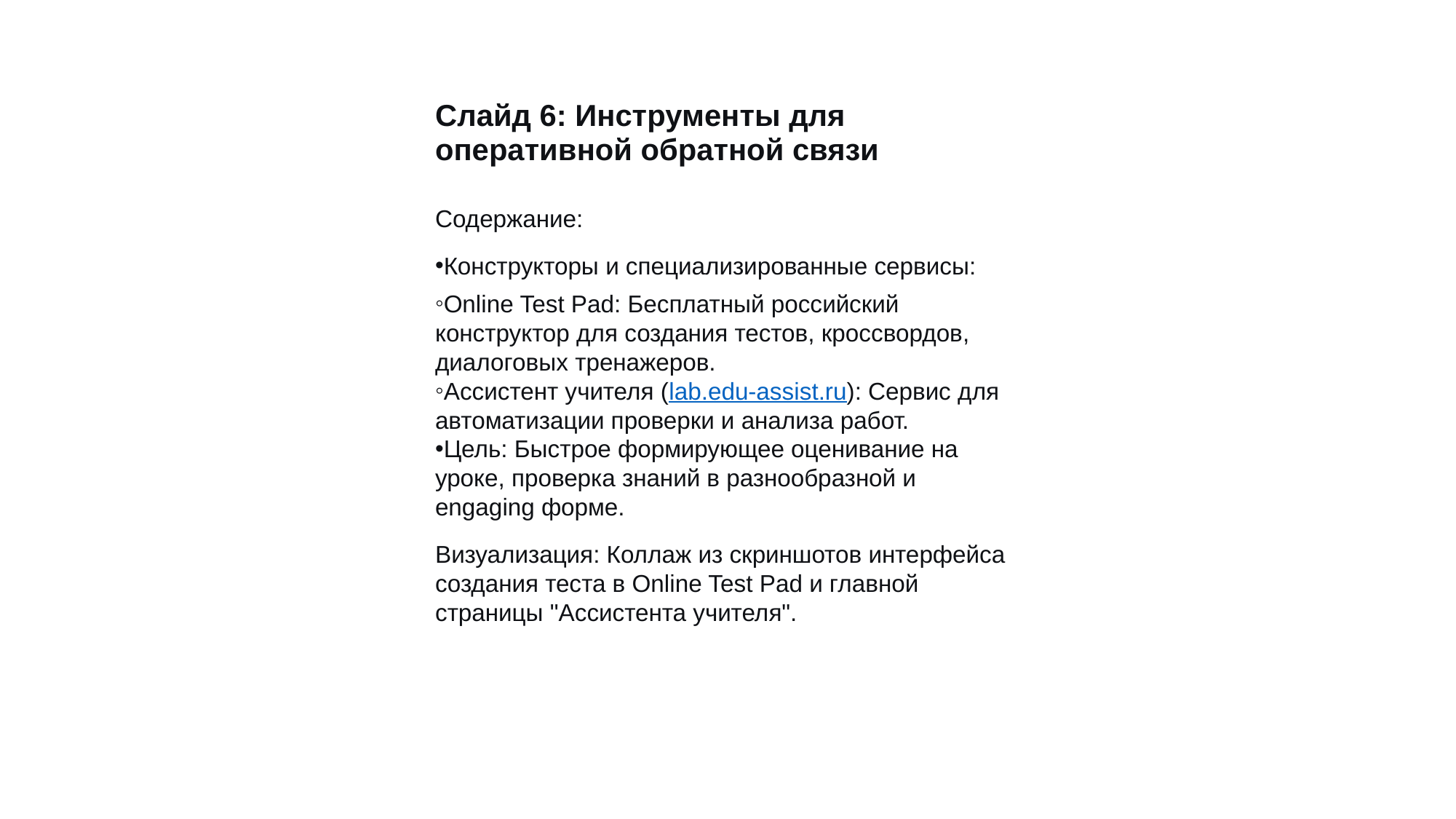

#
Слайд 6: Инструменты для оперативной обратной связи
Содержание:
Конструкторы и специализированные сервисы:
Online Test Pad: Бесплатный российский конструктор для создания тестов, кроссвордов, диалоговых тренажеров.
Ассистент учителя (lab.edu-assist.ru): Сервис для автоматизации проверки и анализа работ.
Цель: Быстрое формирующее оценивание на уроке, проверка знаний в разнообразной и engaging форме.
Визуализация: Коллаж из скриншотов интерфейса создания теста в Online Test Pad и главной страницы "Ассистента учителя".